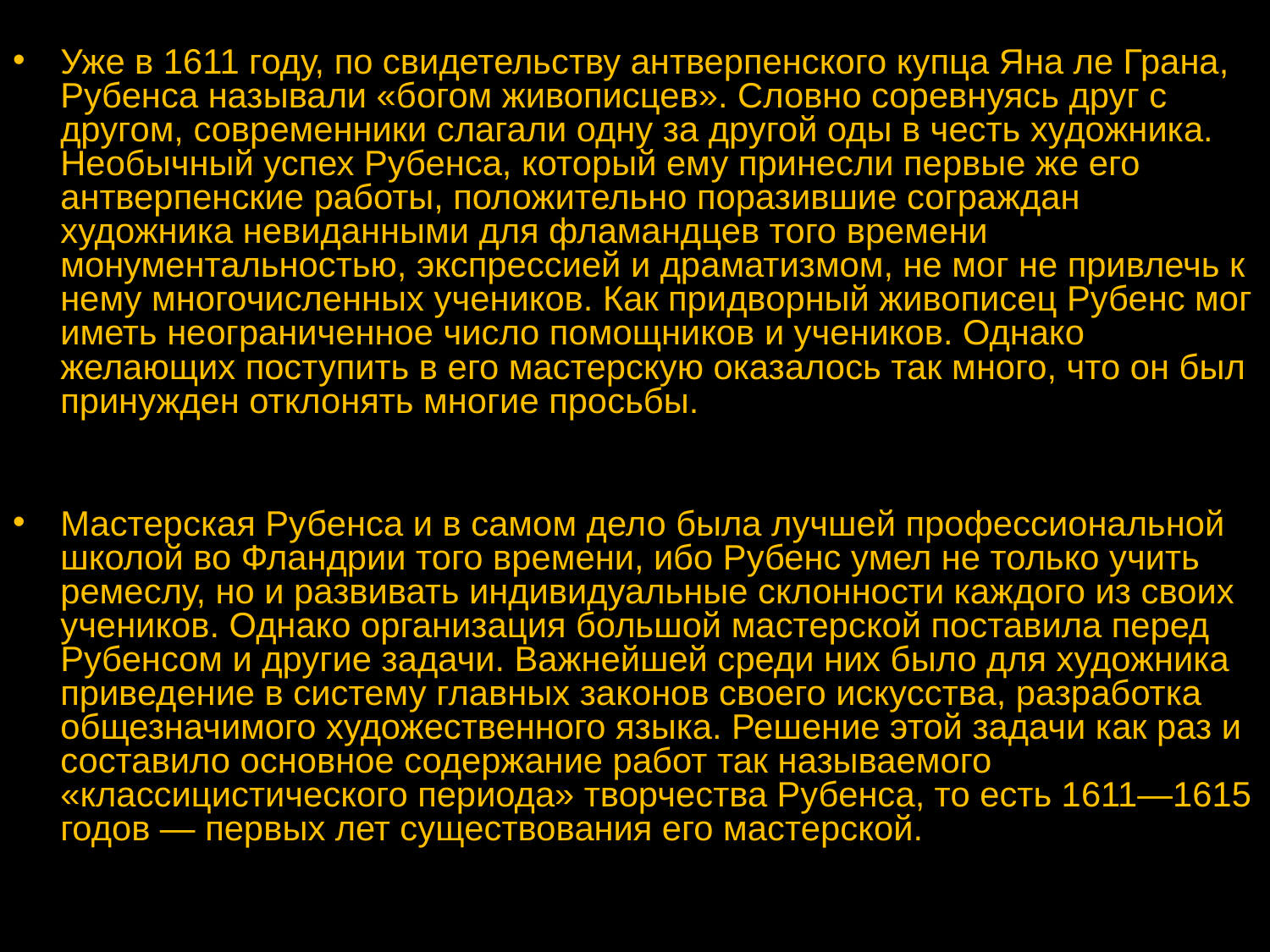

Уже в 1611 году, по свидетельству антверпенского купца Яна ле Грана, Рубенса называли «богом живописцев». Словно соревнуясь друг с другом, современники слагали одну за другой оды в честь художника.
Необычный успех Рубенса, который ему принесли первые же его антверпенские работы, положительно поразившие сограждан художника невиданными для фламандцев того времени монументальностью, экспрессией и драматизмом, не мог не привлечь к нему многочисленных учеников. Как придворный живописец Рубенс мог иметь неограниченное число помощников и учеников. Однако желающих поступить в его мастерскую оказалось так много, что он был принужден отклонять многие просьбы.

Мастерская Рубенса и в самом дело была лучшей профессиональной школой во Фландрии того времени, ибо Рубенс умел не только учить ремеслу, но и развивать индивидуальные склонности каждого из своих учеников. Однако организация большой мастерской поставила перед Рубенсом и другие задачи. Важнейшей среди них было для художника приведение в систему главных законов своего искусства, разработка общезначимого художественного языка. Решение этой задачи как раз и составило основное содержание работ так называемого «классицистического периода» творчества Рубенса, то есть 1611—1615 годов — первых лет существования его мастерской.